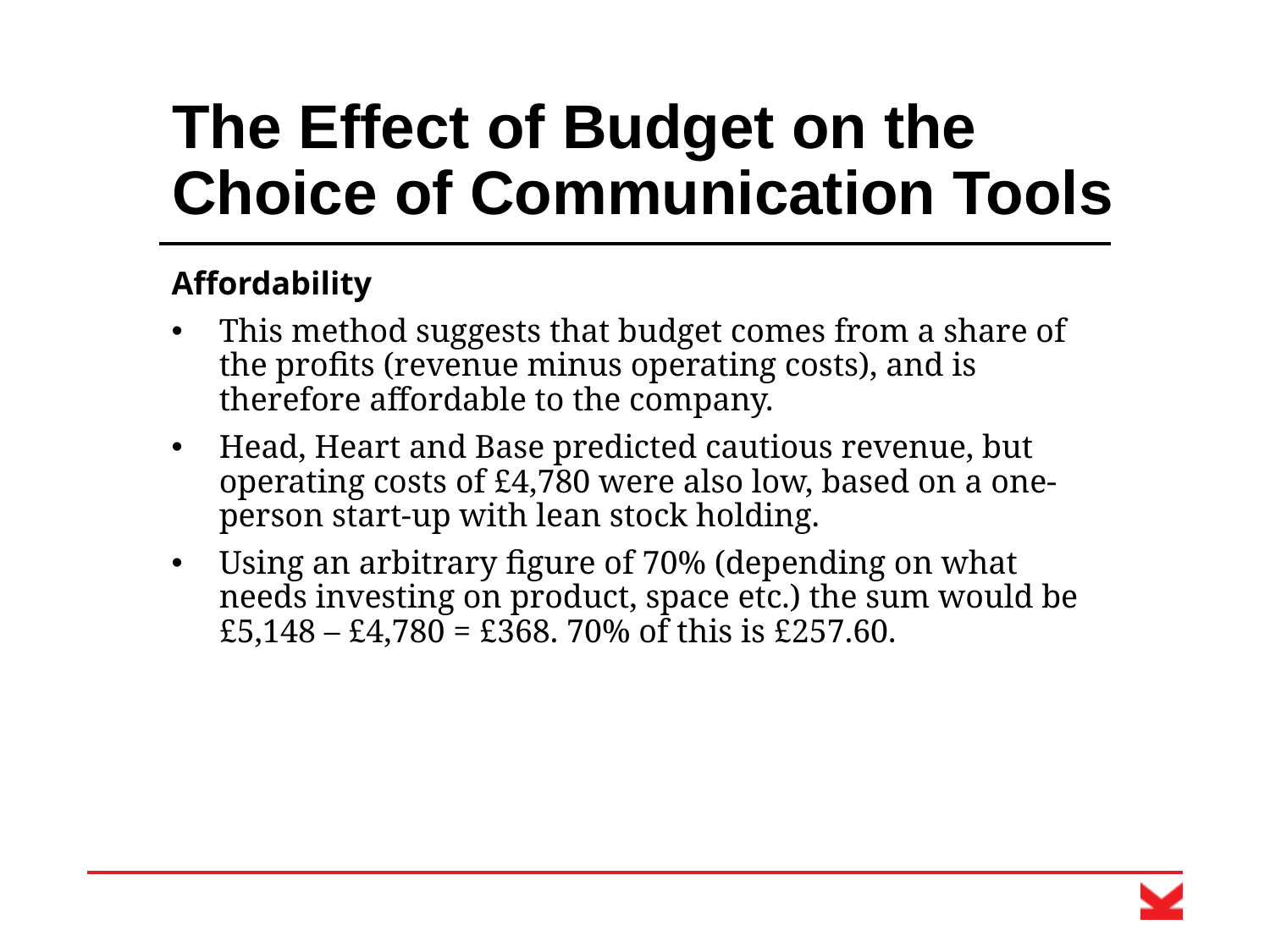

# The Effect of Budget on the Choice of Communication Tools
Affordability
This method suggests that budget comes from a share of the profits (revenue minus operating costs), and is therefore affordable to the company.
Head, Heart and Base predicted cautious revenue, but operating costs of £4,780 were also low, based on a one-person start-up with lean stock holding.
Using an arbitrary figure of 70% (depending on what needs investing on product, space etc.) the sum would be £5,148 – £4,780 = £368. 70% of this is £257.60.